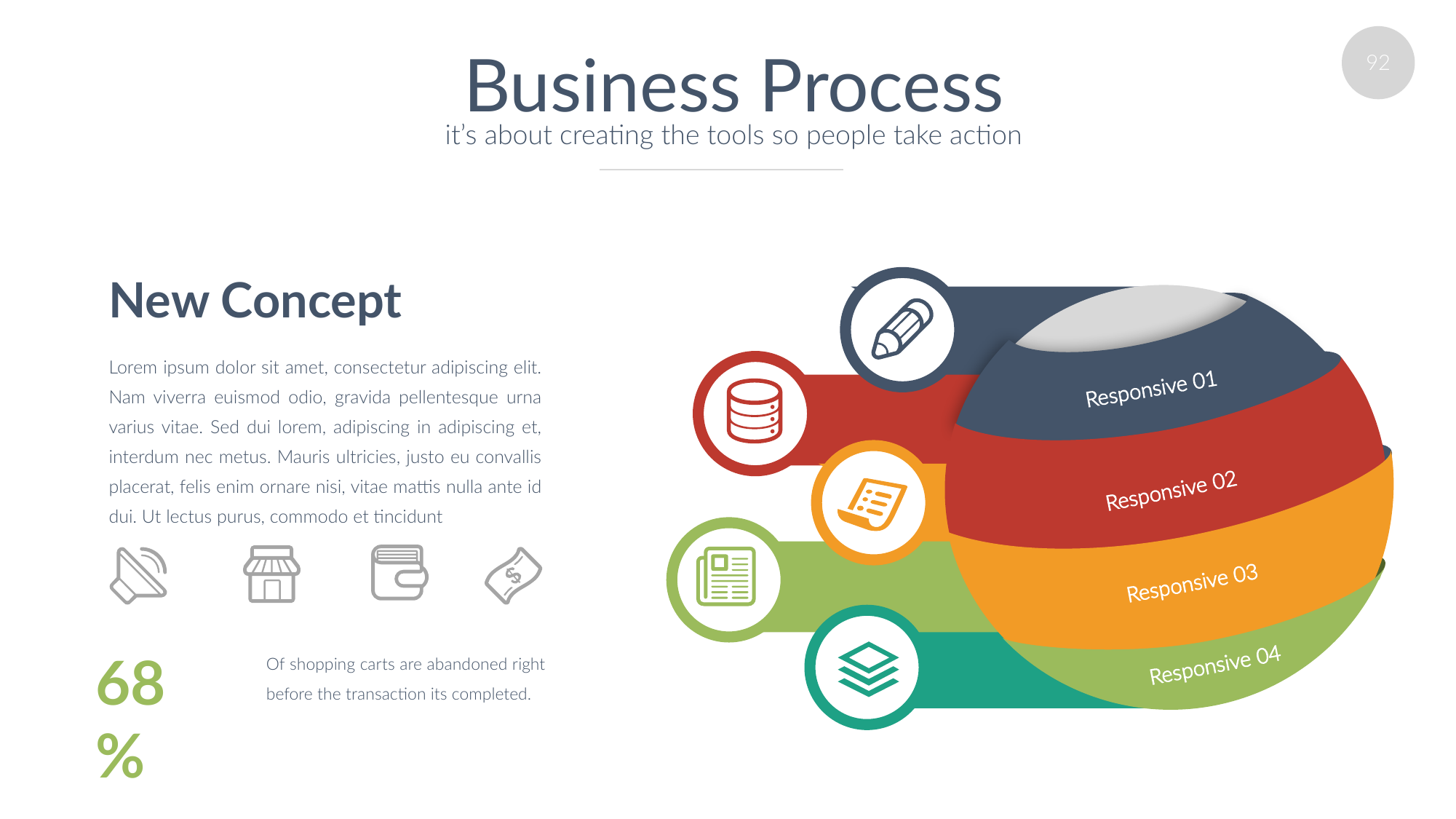

# Business Process
it’s about creating the tools so people take action

Responsive 01
Responsive 02
Responsive 03
Responsive 04
New Concept

Lorem ipsum dolor sit amet, consectetur adipiscing elit. Nam viverra euismod odio, gravida pellentesque urna varius vitae. Sed dui lorem, adipiscing in adipiscing et, interdum nec metus. Mauris ultricies, justo eu convallis placerat, felis enim ornare nisi, vitae mattis nulla ante id dui. Ut lectus purus, commodo et tincidunt

Of shopping carts are abandoned right before the transaction its completed.
68%